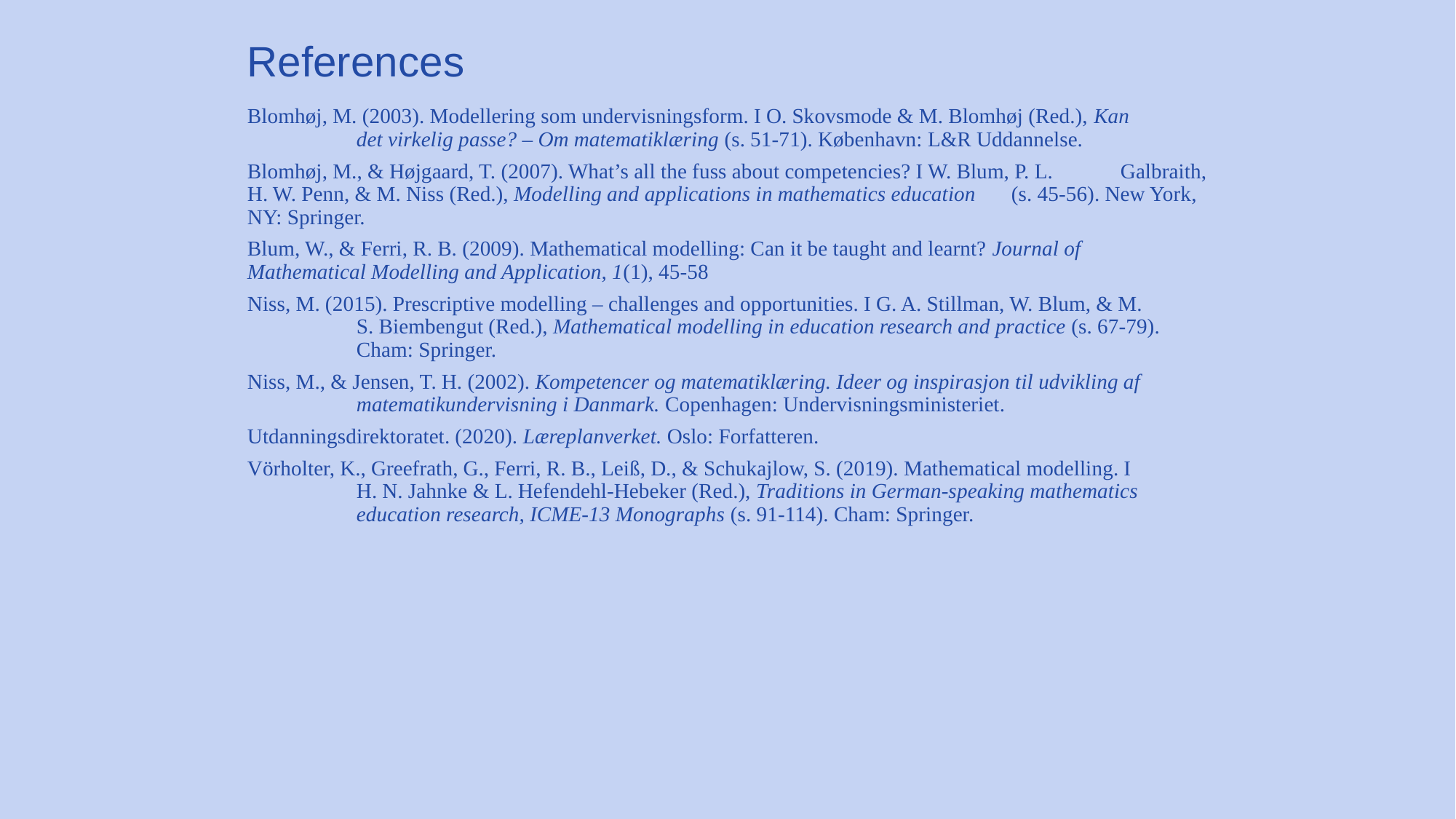

# References
Blomhøj, M. (2003). Modellering som undervisningsform. I O. Skovsmode & M. Blomhøj (Red.), Kan 	det virkelig passe? – Om matematiklæring (s. 51-71). København: L&R Uddannelse.
Blomhøj, M., & Højgaard, T. (2007). What’s all the fuss about competencies? I W. Blum, P. L. 	Galbraith, H. W. Penn, & M. Niss (Red.), Modelling and applications in mathematics education 	(s. 45-56). New York, NY: Springer.
Blum, W., & Ferri, R. B. (2009). Mathematical modelling: Can it be taught and learnt? Journal of 	Mathematical Modelling and Application, 1(1), 45-58
Niss, M. (2015). Prescriptive modelling – challenges and opportunities. I G. A. Stillman, W. Blum, & M. 	S. Biembengut (Red.), Mathematical modelling in education research and practice (s. 67-79). 	Cham: Springer.
Niss, M., & Jensen, T. H. (2002). Kompetencer og matematiklæring. Ideer og inspirasjon til udvikling af 	matematikundervisning i Danmark. Copenhagen: Undervisningsministeriet.
Utdanningsdirektoratet. (2020). Læreplanverket. Oslo: Forfatteren.
Vörholter, K., Greefrath, G., Ferri, R. B., Leiß, D., & Schukajlow, S. (2019). Mathematical modelling. I 	H. N. Jahnke & L. Hefendehl-Hebeker (Red.), Traditions in German-speaking mathematics 	education research, ICME-13 Monographs (s. 91-114). Cham: Springer.